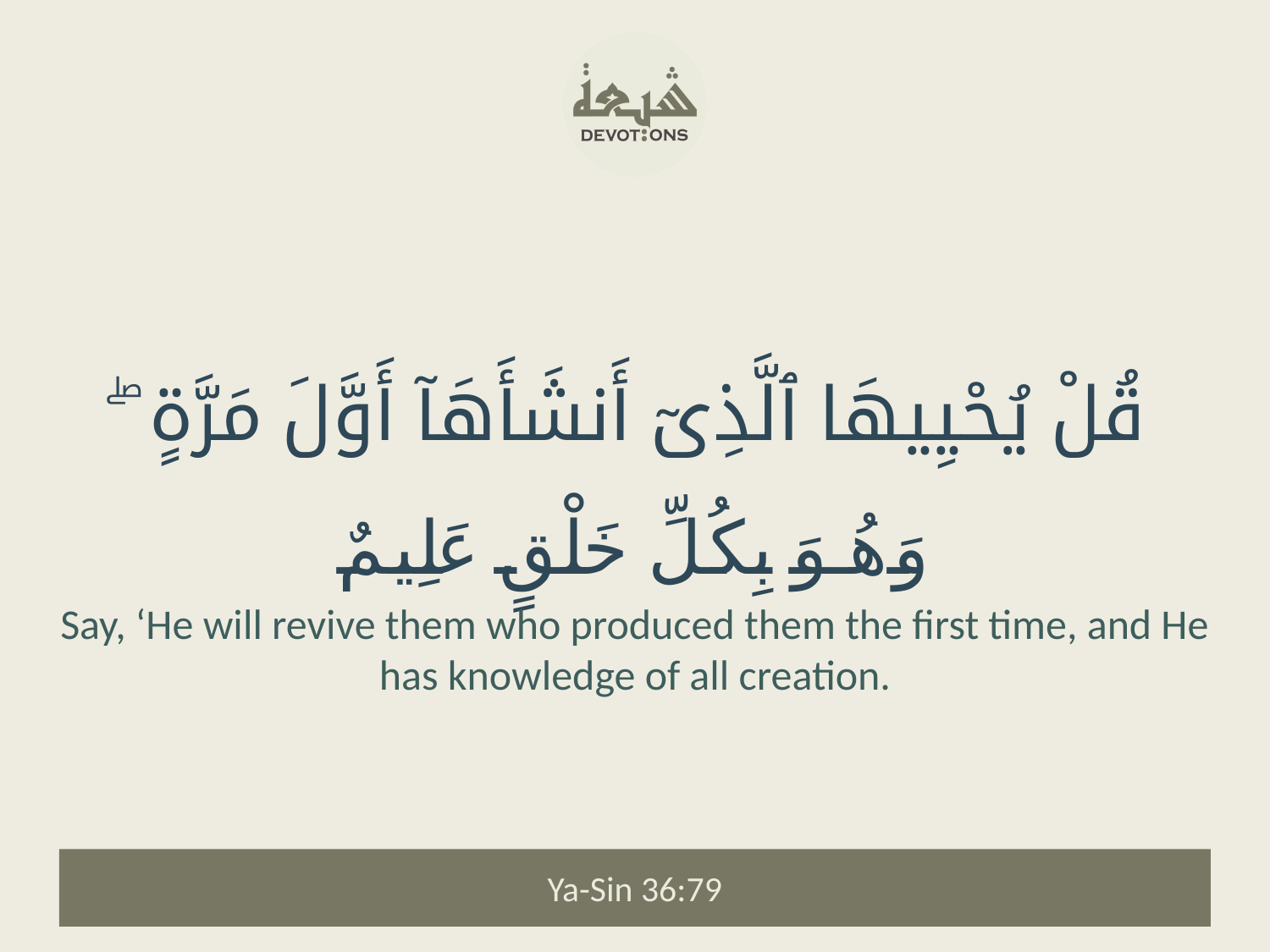

قُلْ يُحْيِيهَا ٱلَّذِىٓ أَنشَأَهَآ أَوَّلَ مَرَّةٍ ۖ وَهُوَ بِكُلِّ خَلْقٍ عَلِيمٌ
Say, ‘He will revive them who produced them the first time, and He has knowledge of all creation.
Ya-Sin 36:79